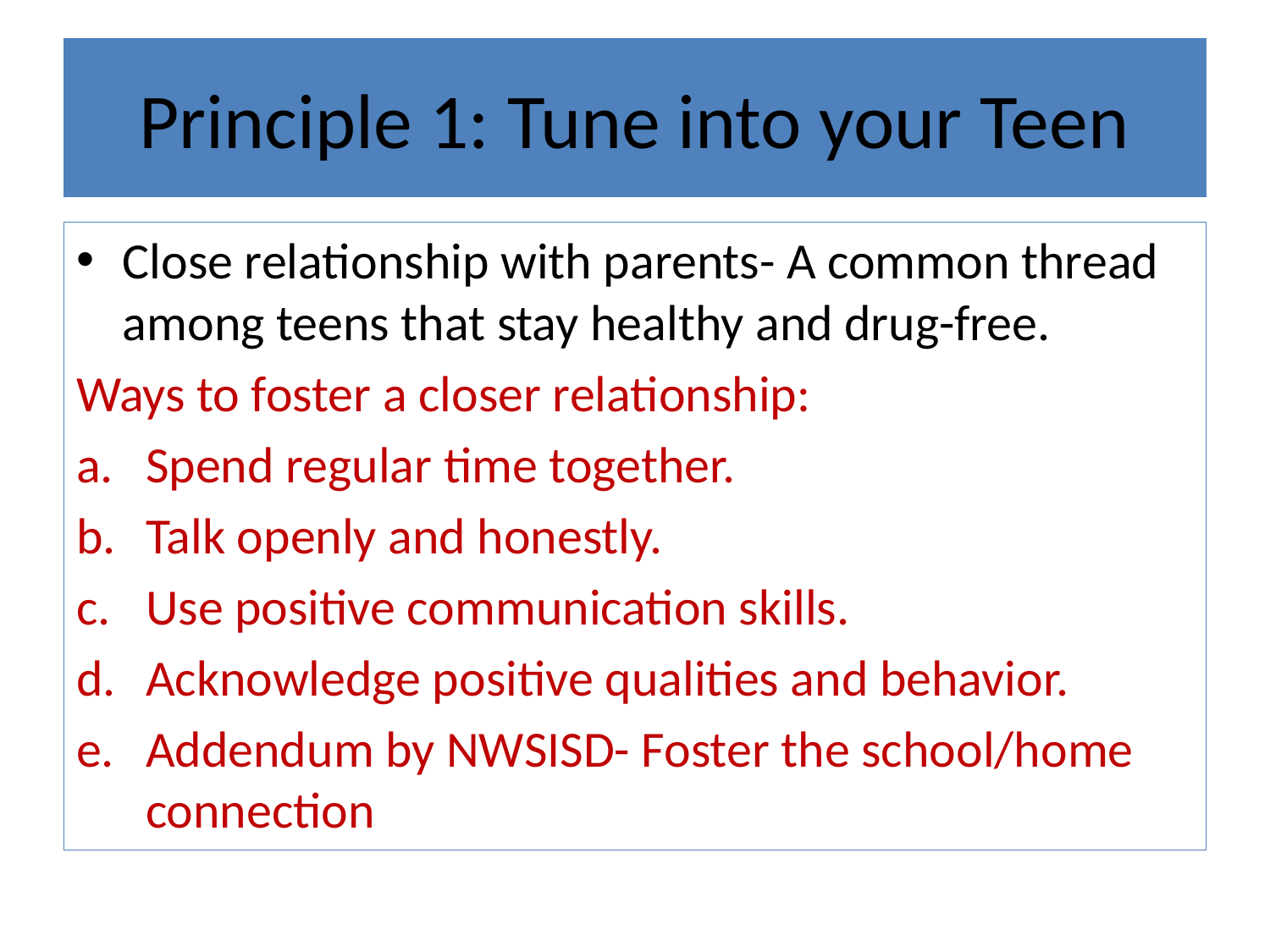

# Principle 1: Tune into your Teen
Close relationship with parents- A common thread among teens that stay healthy and drug-free.
Ways to foster a closer relationship:
Spend regular time together.
Talk openly and honestly.
Use positive communication skills.
Acknowledge positive qualities and behavior.
Addendum by NWSISD- Foster the school/home connection